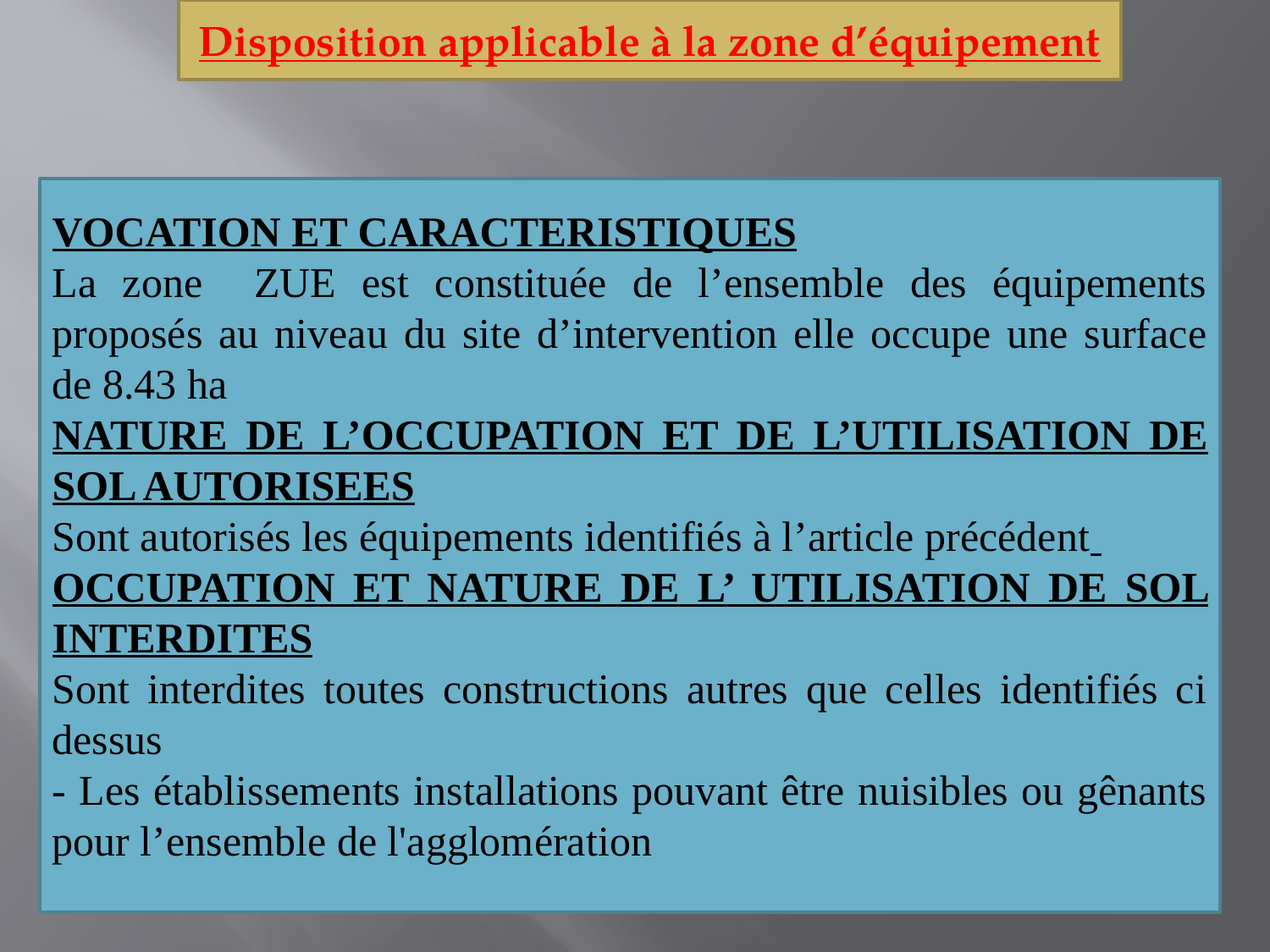

Disposition applicable à la zone d’équipement
VOCATION ET CARACTERISTIQUES
La zone  ZUE est constituée de l’ensemble des équipements proposés au niveau du site d’intervention elle occupe une surface de 8.43 ha
NATURE DE L’OCCUPATION ET DE L’UTILISATION DE SOL AUTORISEES
Sont autorisés les équipements identifiés à l’article précédent
OCCUPATION ET NATURE DE L’ UTILISATION DE SOL INTERDITES
Sont interdites toutes constructions autres que celles identifiés ci dessus
- Les établissements installations pouvant être nuisibles ou gênants pour l’ensemble de l'agglomération